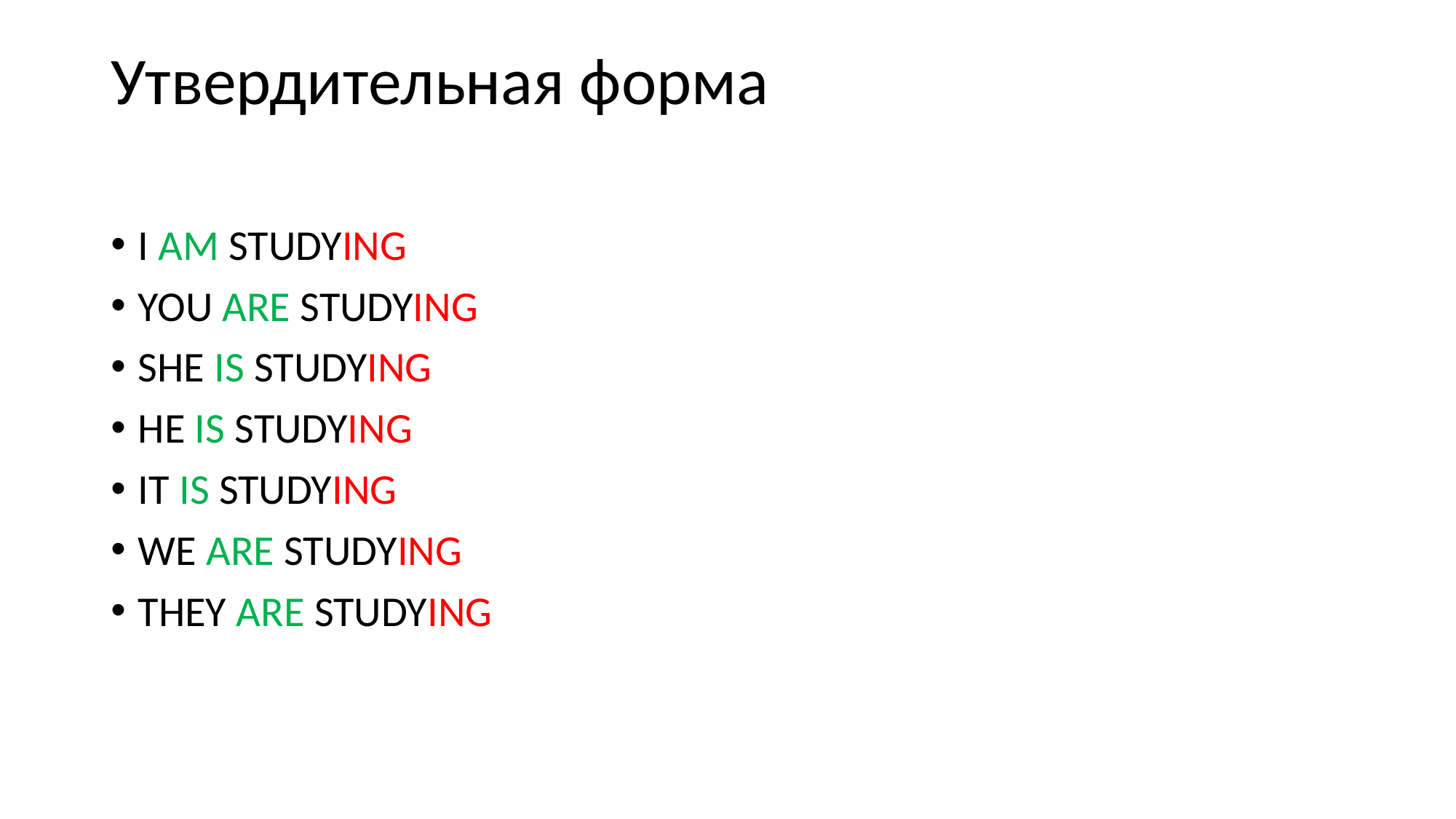

# Утвердительная форма
I AM STUDYING
YOU ARE STUDYING
SHE IS STUDYING
HE IS STUDYING
IT IS STUDYING
WE ARE STUDYING
THEY ARE STUDYING